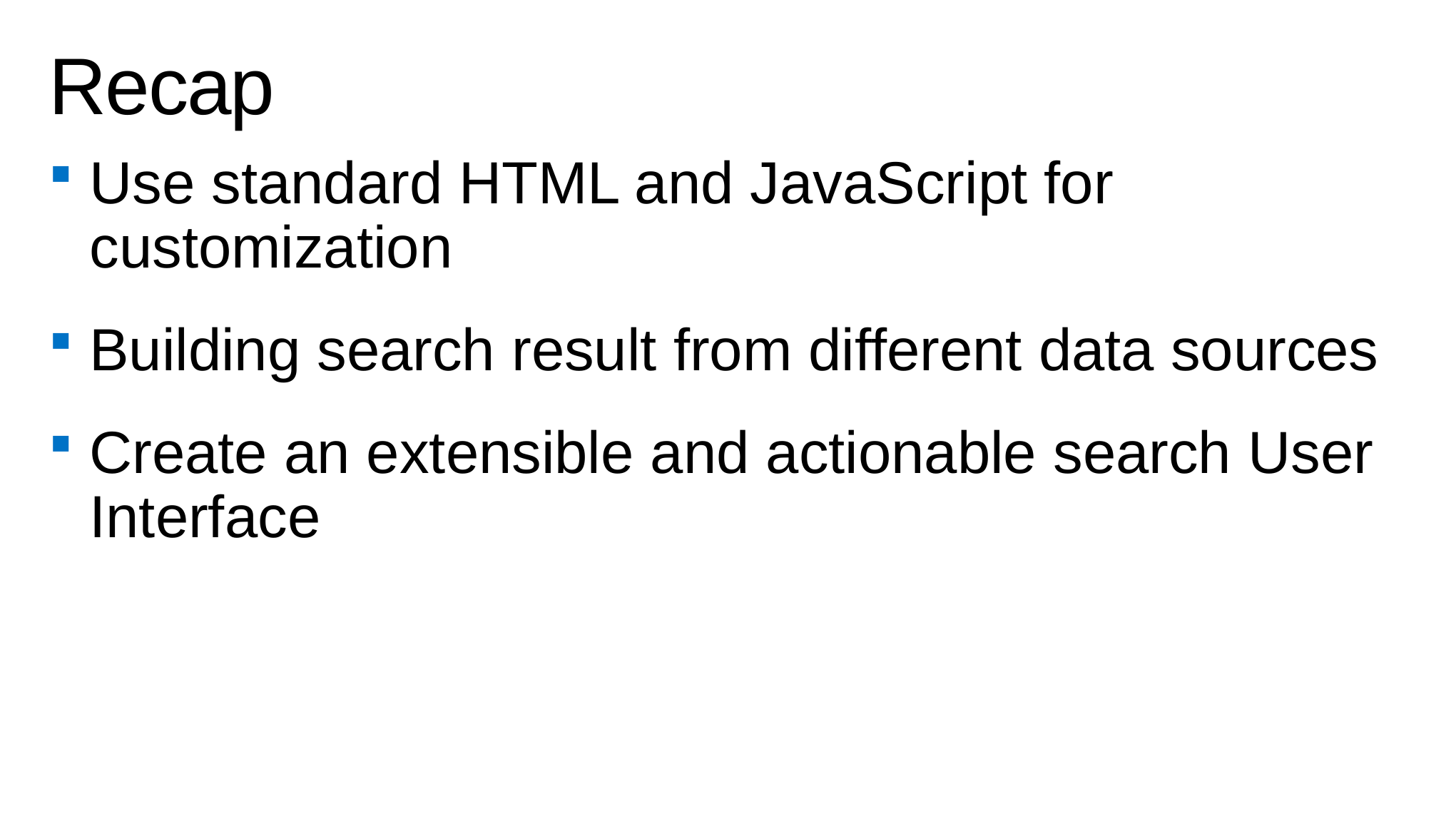

# Recap
Use standard HTML and JavaScript for customization

Building search result from different data sources

Create an extensible and actionable search User Interface